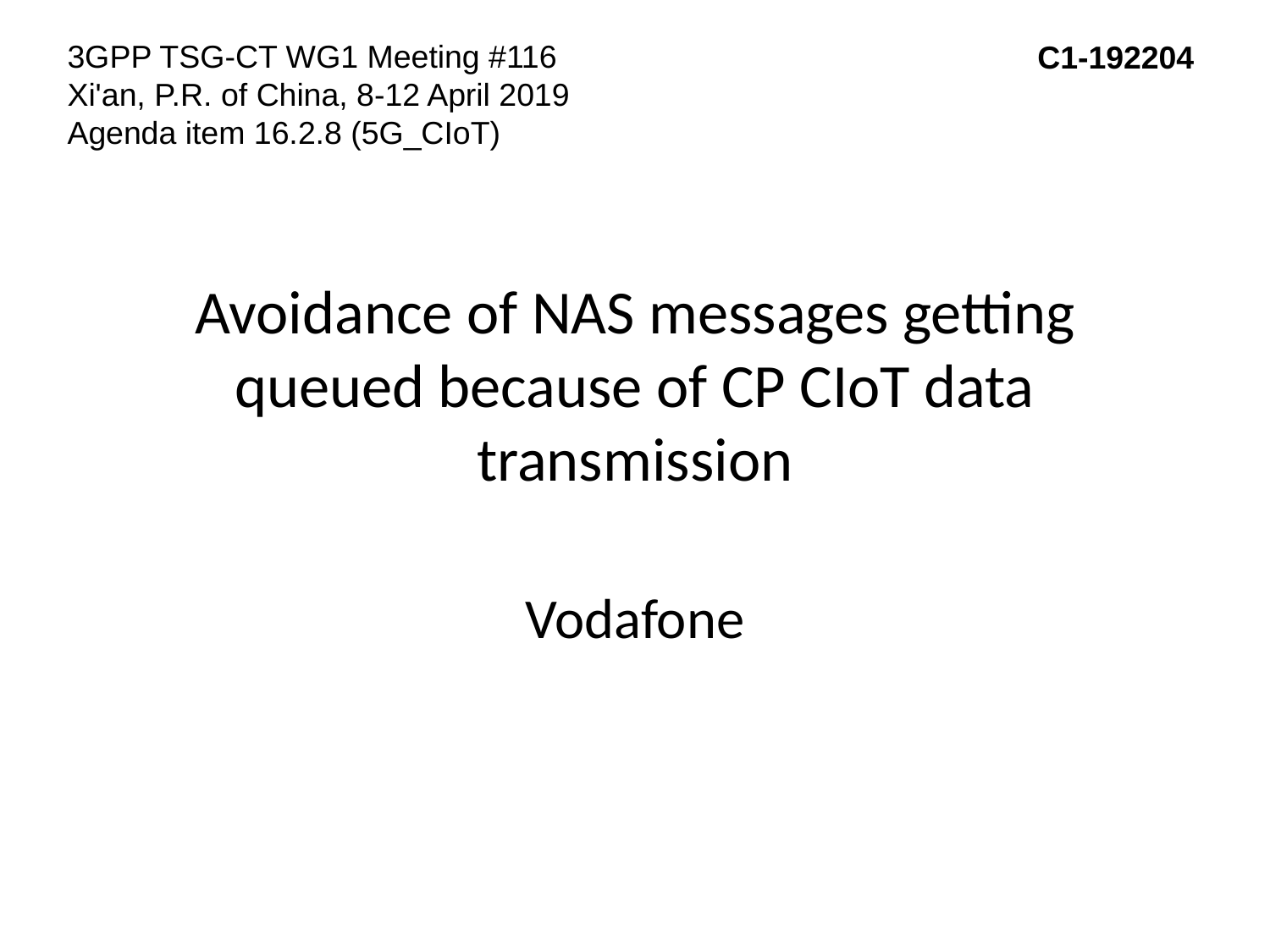

3GPP TSG-CT WG1 Meeting #116
Xi'an, P.R. of China, 8-12 April 2019
Agenda item 16.2.8 (5G_CIoT)
C1-192204
# Avoidance of NAS messages getting queued because of CP CIoT data transmission
Vodafone